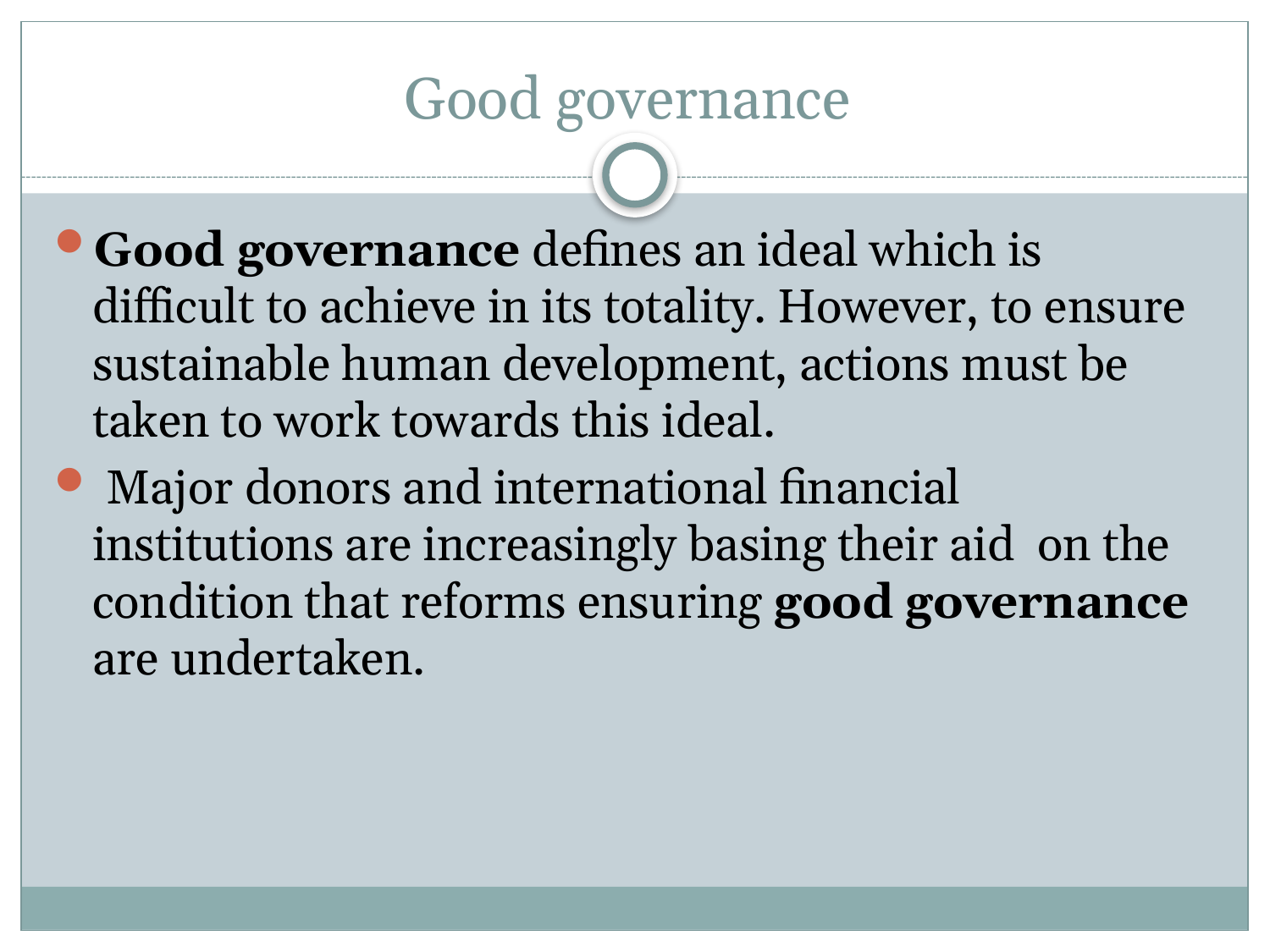

# Good governance
Good governance defines an ideal which is difficult to achieve in its totality. However, to ensure sustainable human development, actions must be taken to work towards this ideal.
 Major donors and international financial institutions are increasingly basing their aid  on the condition that reforms ensuring good governance are undertaken.